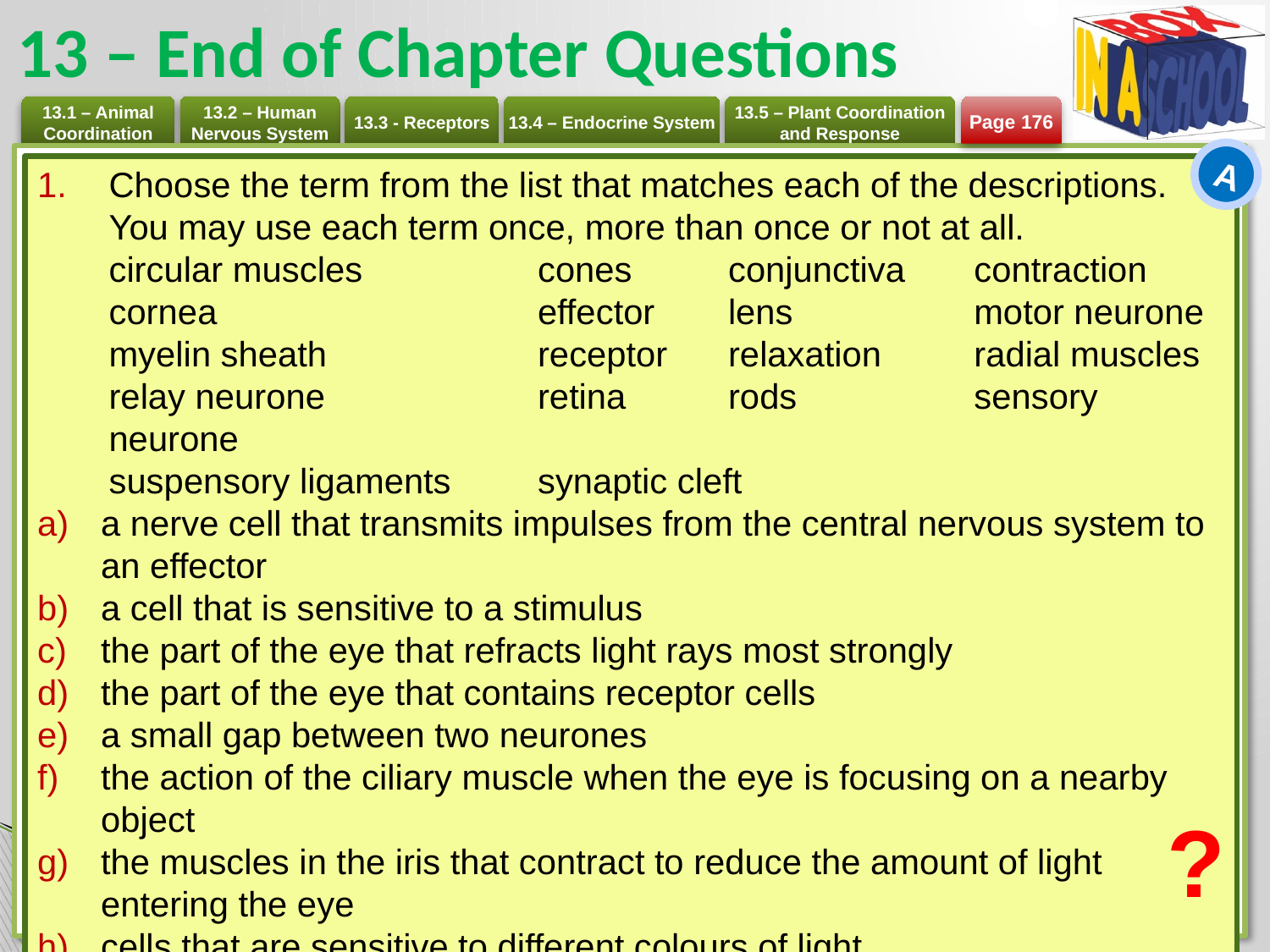

# 13 – End of Chapter Questions
Page 176
A
Choose the term from the list that matches each of the descriptions. You may use each term once, more than once or not at all.
circular muscles	cones	conjunctiva	contraction
cornea	effector	lens	motor neurone
myelin sheath	receptor	relaxation	radial muscles
relay neurone	retina	rods	sensory neurone
suspensory ligaments	synaptic cleft
a nerve cell that transmits impulses from the central nervous system to an effector
a cell that is sensitive to a stimulus
the part of the eye that refracts light rays most strongly
the part of the eye that contains receptor cells
a small gap between two neurones
the action of the ciliary muscle when the eye is focusing on a nearby object
the muscles in the iris that contract to reduce the amount of light entering the eye
cells that are sensitive to different colours of light
?